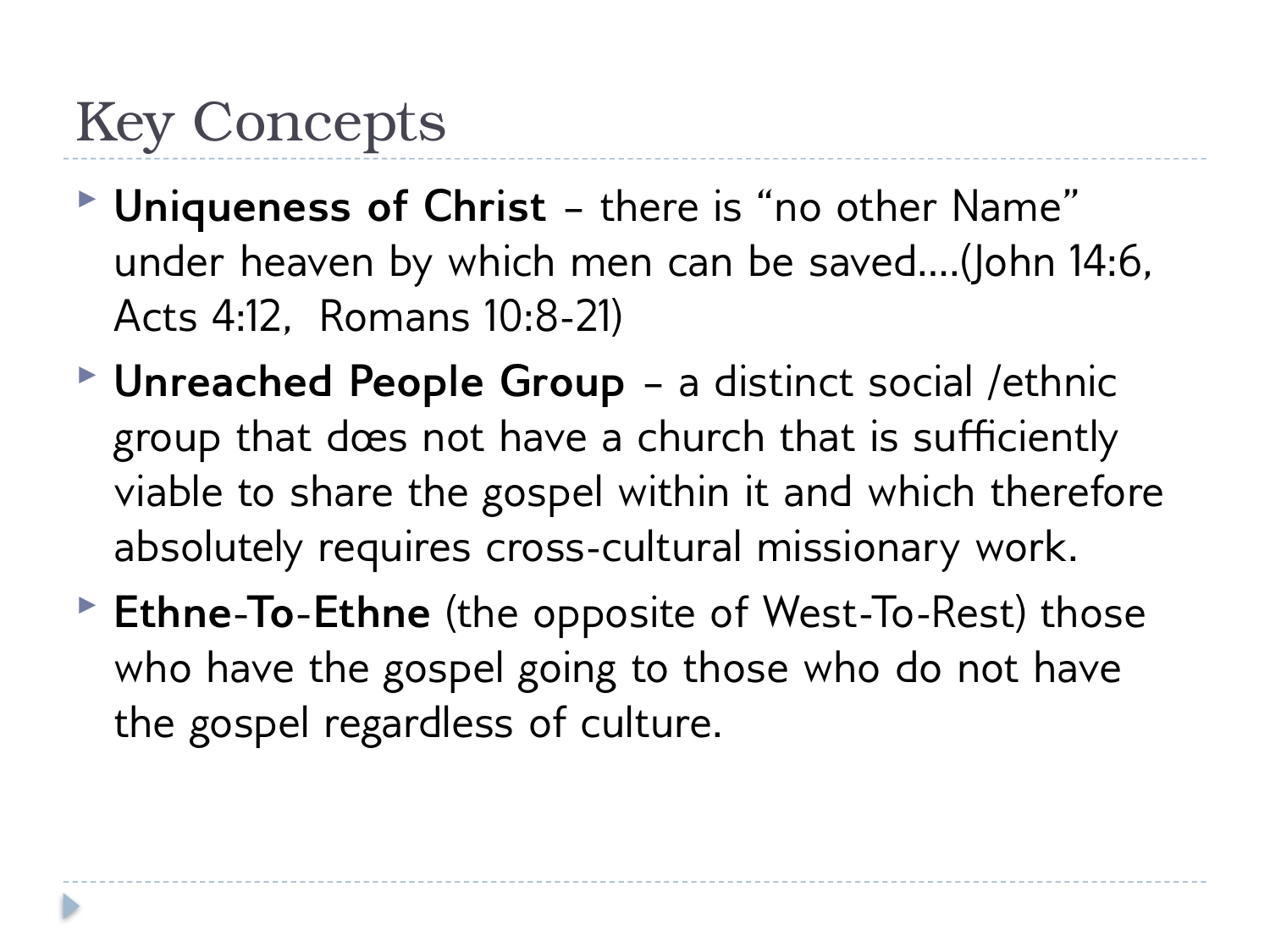

# Key Concepts
Uniqueness of Christ – there is “no other Name” under heaven by which men can be saved….(John 14:6, Acts 4:12,  Romans 10:8-21)
Unreached People Group – a distinct social /ethnic group that does not have a church that is sufficiently viable to share the gospel within it and which therefore absolutely requires cross-cultural missionary work.
Ethne-To-Ethne (the opposite of West-To-Rest) those who have the gospel going to those who do not have the gospel regardless of culture.